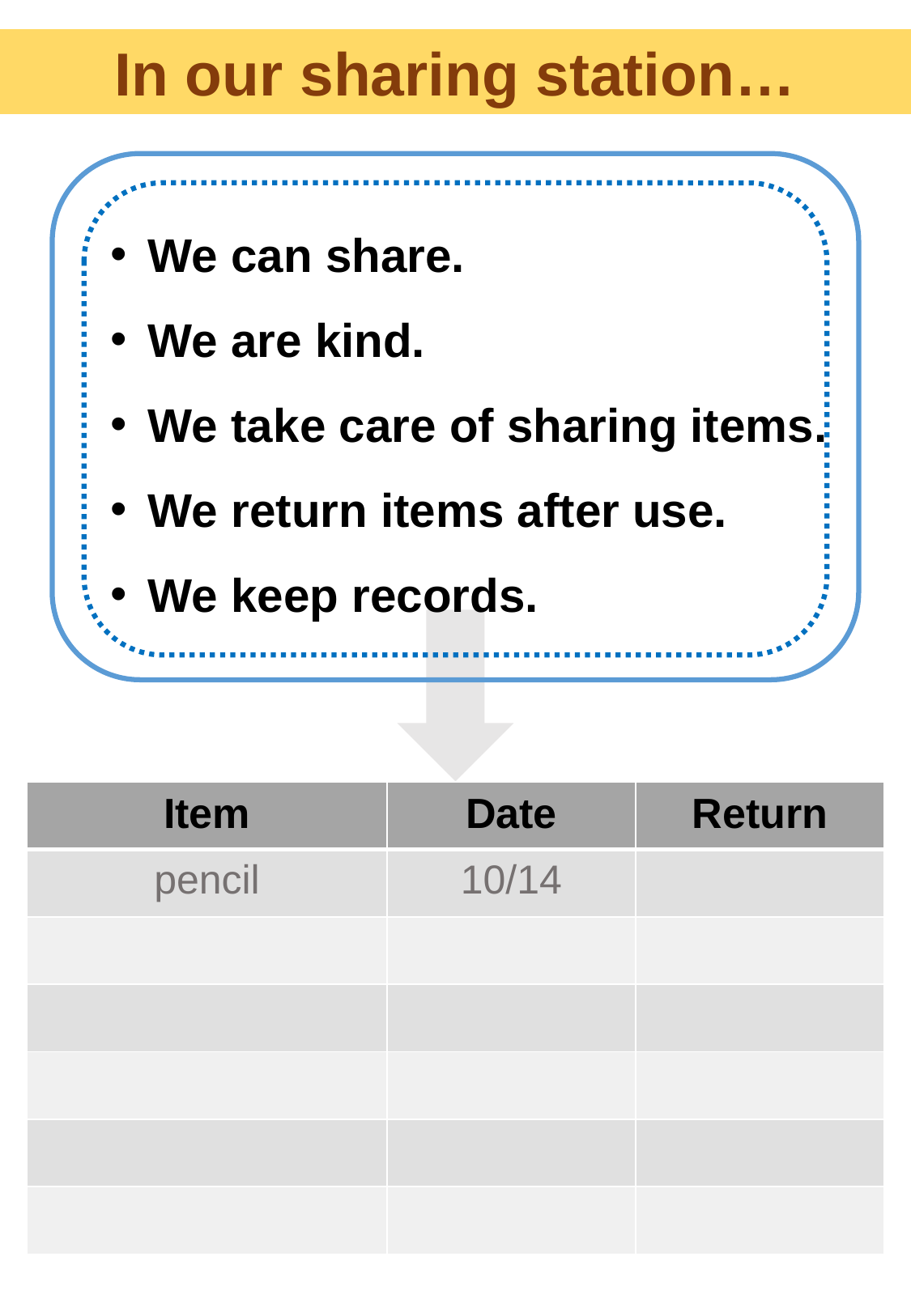

In our sharing station…

We can share.
We are kind.
We take care of sharing items.
We return items after use.
We keep records.

| Item | Date | Return |
| --- | --- | --- |
| pencil | 10/14 |  |
|  |  |  |
|  |  |  |
|  |  |  |
|  |  |  |
|  |  |  |